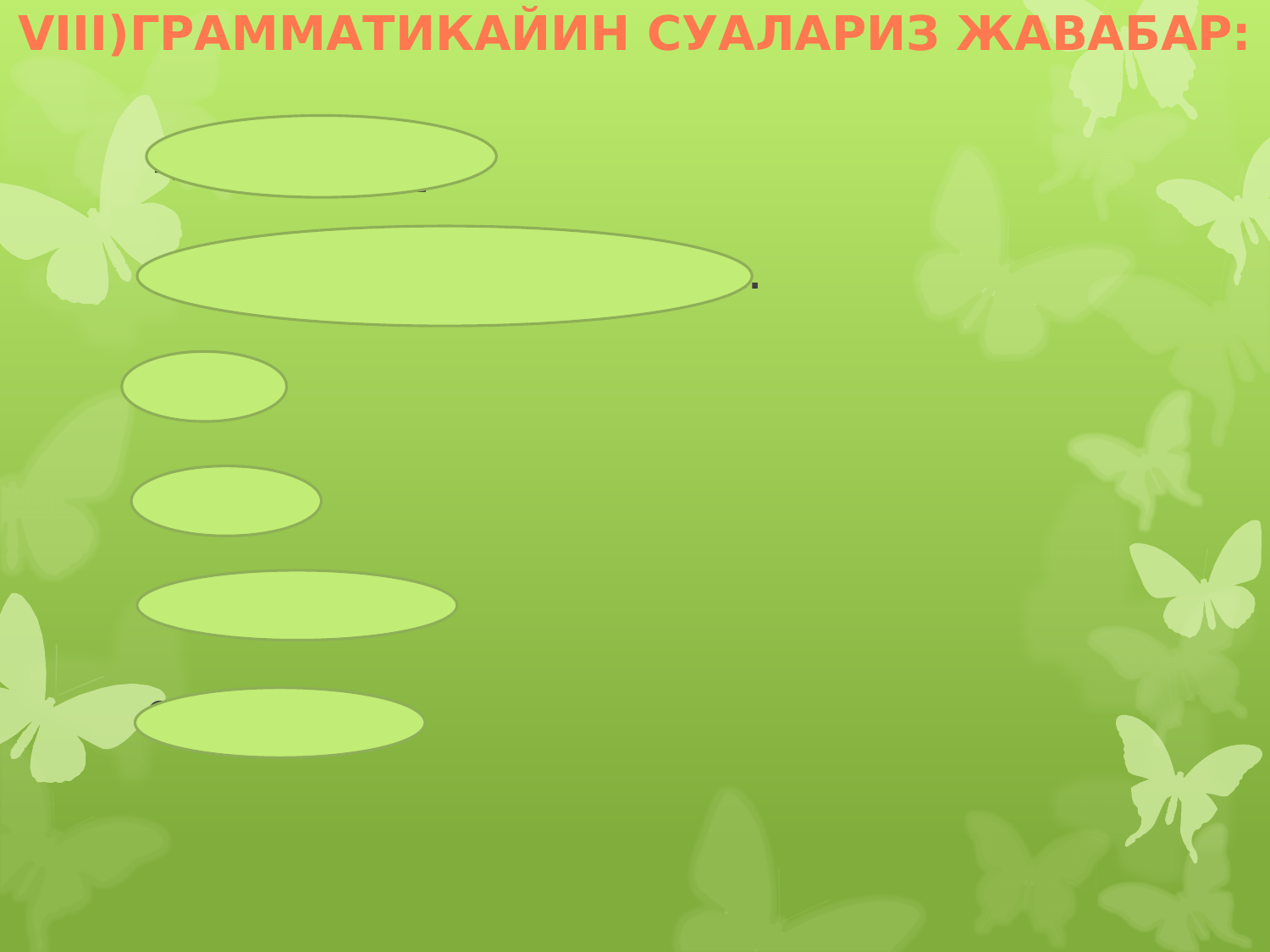

Viii)Грамматикайин суалариз жавабар:
# 46 гьярф

     подлежащее ва сказуемое.

12.

Ччив.

Баяр-шубар.

Алдакуб.